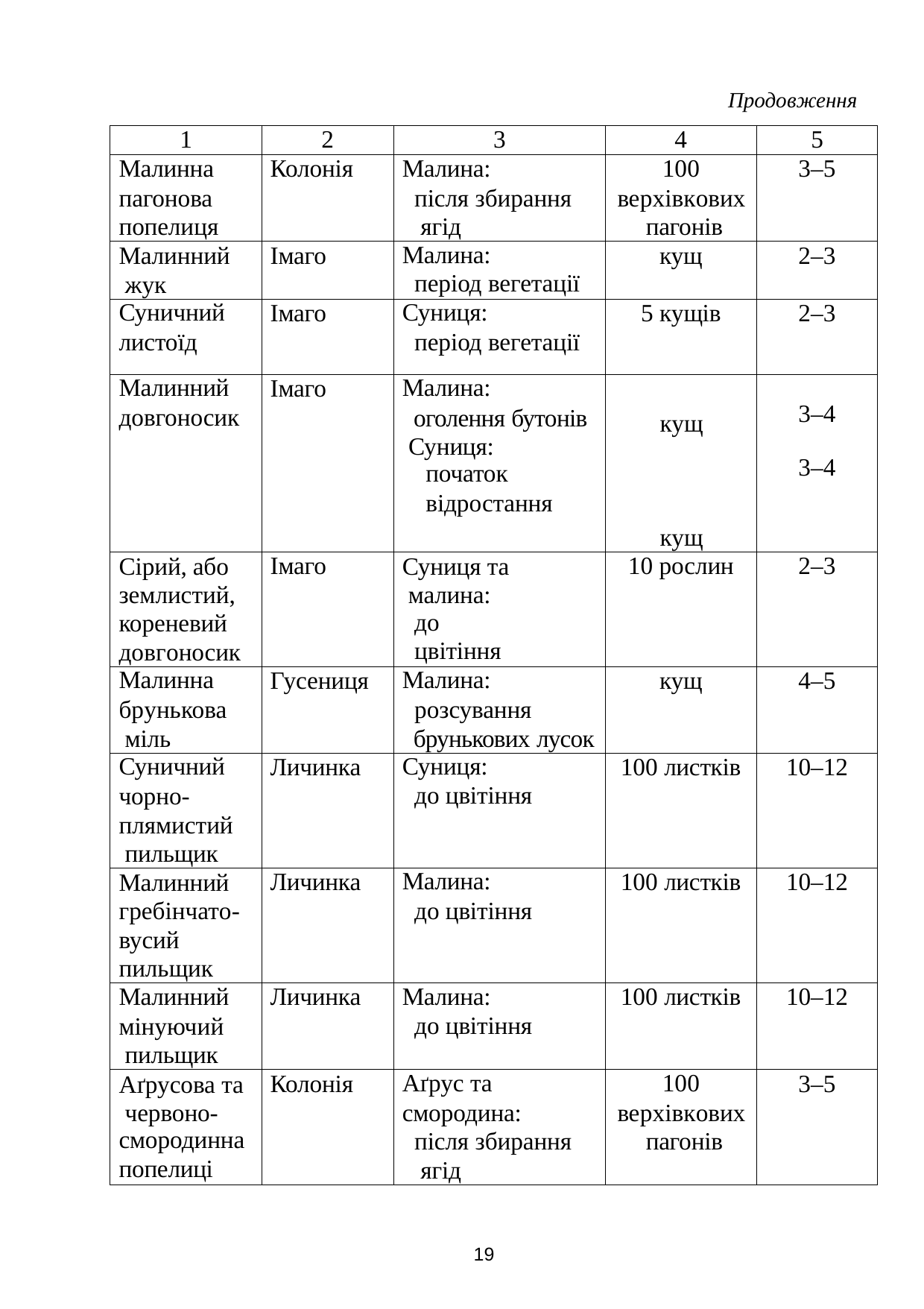

Продовження
| 1 | 2 | 3 | 4 | 5 |
| --- | --- | --- | --- | --- |
| Малинна пагонова попелиця | Колонія | Малина: після збирання ягід | 100 верхівкових пагонів | 3–5 |
| Малинний жук | Імаго | Малина: період вегетації | кущ | 2–3 |
| Суничний листоїд | Імаго | Суниця: період вегетації | 5 кущів | 2–3 |
| Малинний довгоносик | Імаго | Малина: оголення бутонів Суниця: початок відростання | кущ кущ | 3–4 3–4 |
| Сірий, або землистий, кореневий довгоносик | Імаго | Суниця та малина: до цвітіння | 10 рослин | 2–3 |
| Малинна брунькова міль | Гусениця | Малина: розсування брунькових лусок | кущ | 4–5 |
| Суничний чорно- плямистий пильщик | Личинка | Суниця: до цвітіння | 100 листків | 10–12 |
| Малинний гребінчато- вусий пильщик | Личинка | Малина: до цвітіння | 100 листків | 10–12 |
| Малинний мінуючий пильщик | Личинка | Малина: до цвітіння | 100 листків | 10–12 |
| Аґрусова та червоно- смородинна попелиці | Колонія | Аґрус та смородина: після збирання ягід | 100 верхівкових пагонів | 3–5 |
19